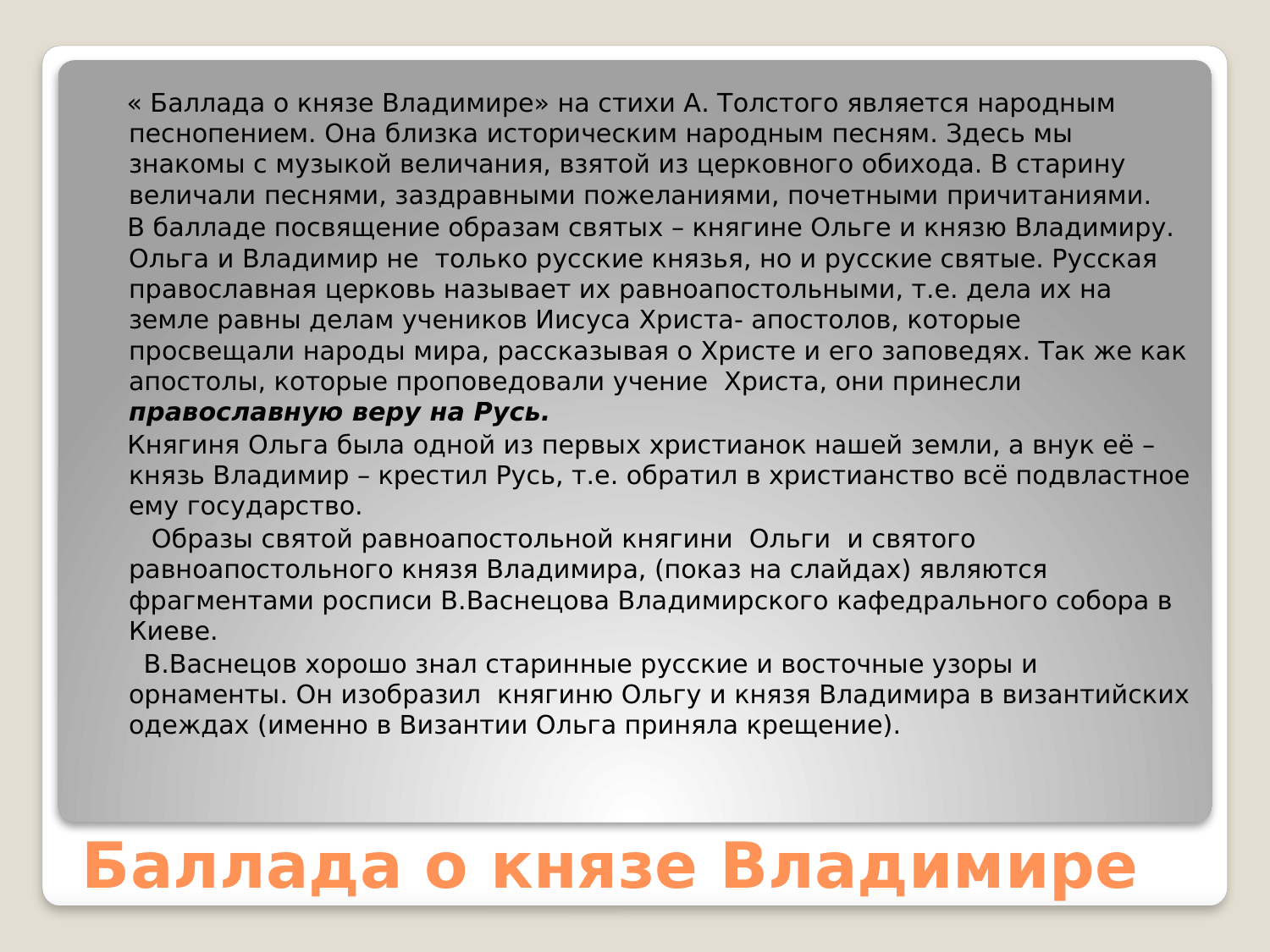

« Баллада о князе Владимире» на стихи А. Толстого является народным песнопением. Она близка историческим народным песням. Здесь мы знакомы с музыкой величания, взятой из церковного обихода. В старину величали песнями, заздравными пожеланиями, почетными причитаниями.
    В балладе посвящение образам святых – княгине Ольге и князю Владимиру. Ольга и Владимир не  только русские князья, но и русские святые. Русская православная церковь называет их равноапостольными, т.е. дела их на земле равны делам учеников Иисуса Христа- апостолов, которые просвещали народы мира, рассказывая о Христе и его заповедях. Так же как апостолы, которые проповедовали учение  Христа, они принесли православную веру на Русь.
    Княгиня Ольга была одной из первых христианок нашей земли, а внук её – князь Владимир – крестил Русь, т.е. обратил в христианство всё подвластное ему государство.
       Образы святой равноапостольной княгини  Ольги  и святого равноапостольного князя Владимира, (показ на слайдах) являются фрагментами росписи В.Васнецова Владимирского кафедрального собора в Киеве.
      В.Васнецов хорошо знал старинные русские и восточные узоры и орнаменты. Он изобразил  княгиню Ольгу и князя Владимира в византийских одеждах (именно в Византии Ольга приняла крещение).
# Баллада о князе Владимире